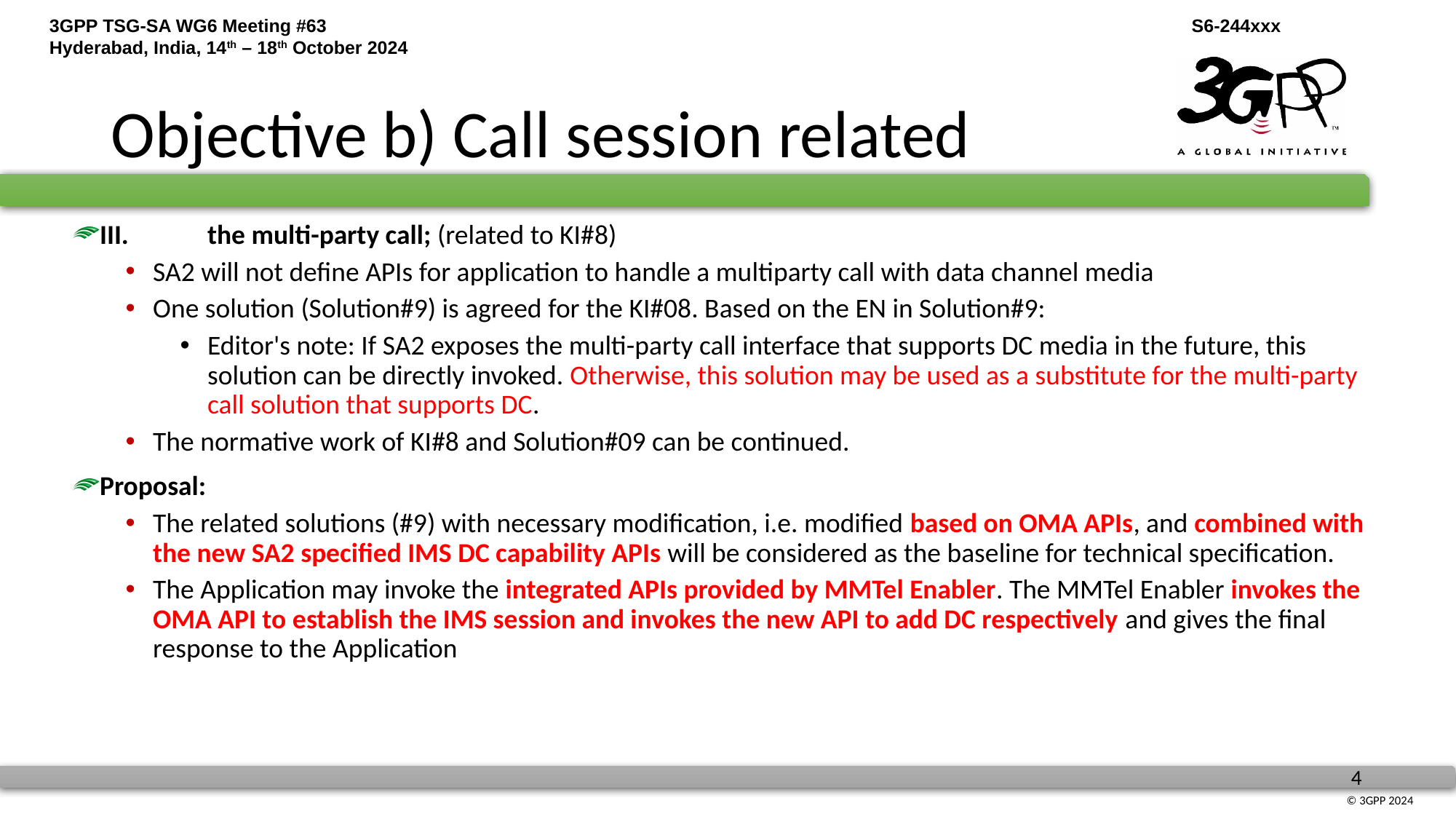

# Objective b) Call session related
III.	the multi-party call; (related to KI#8)
SA2 will not define APIs for application to handle a multiparty call with data channel media
One solution (Solution#9) is agreed for the KI#08. Based on the EN in Solution#9:
Editor's note: If SA2 exposes the multi-party call interface that supports DC media in the future, this solution can be directly invoked. Otherwise, this solution may be used as a substitute for the multi-party call solution that supports DC.
The normative work of KI#8 and Solution#09 can be continued.
Proposal:
The related solutions (#9) with necessary modification, i.e. modified based on OMA APIs, and combined with the new SA2 specified IMS DC capability APIs will be considered as the baseline for technical specification.
The Application may invoke the integrated APIs provided by MMTel Enabler. The MMTel Enabler invokes the OMA API to establish the IMS session and invokes the new API to add DC respectively and gives the final response to the Application